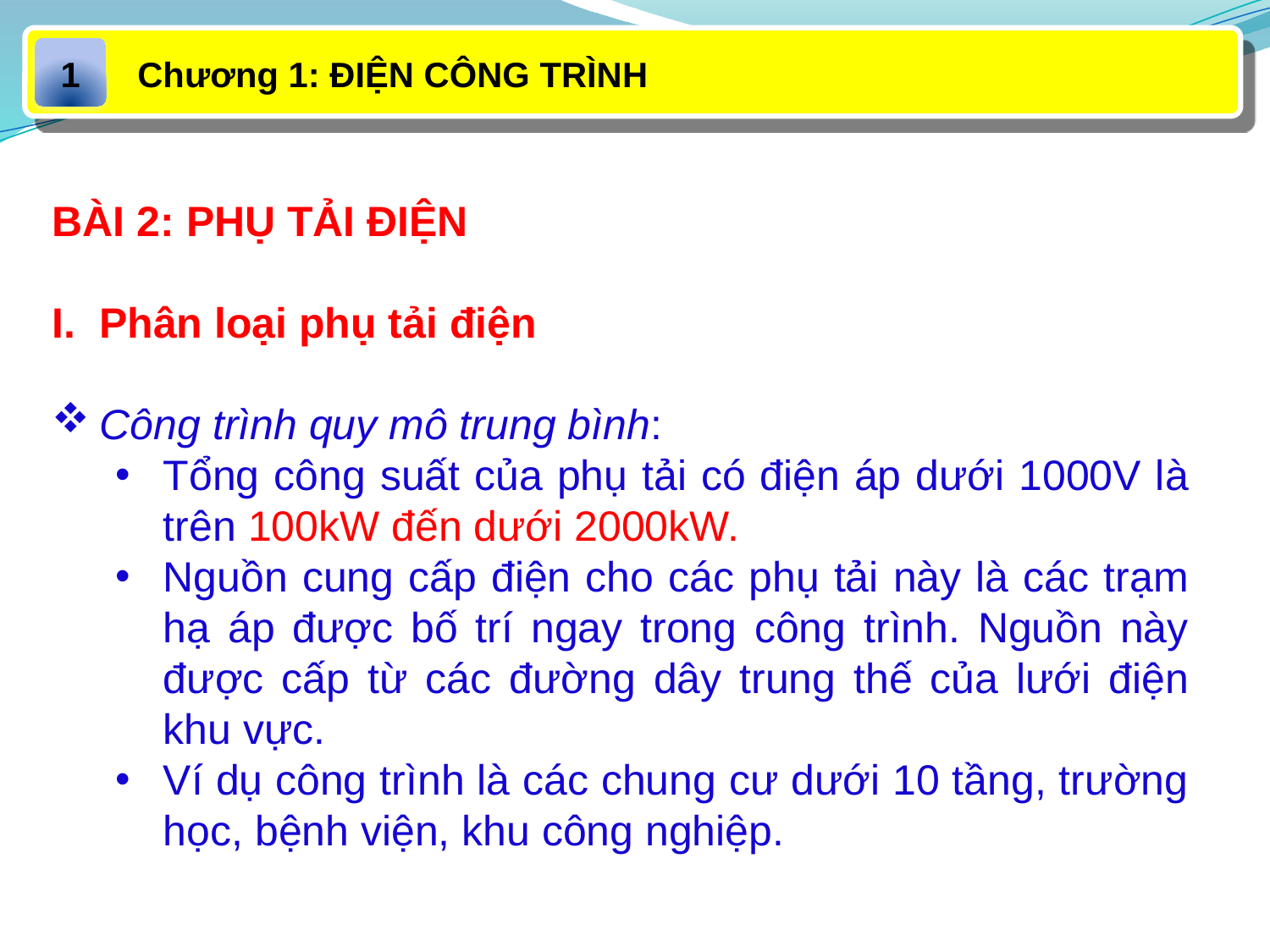

Chương 1: ĐIỆN CÔNG TRÌNH
1

BÀI 2: PHỤ TẢI ĐIỆN

I.  Phân loại phụ tải điện

Công trình quy mô trung bình:
Tổng công suất của phụ tải có điện áp dưới 1000V là trên 100kW đến dưới 2000kW.
Nguồn cung cấp điện cho các phụ tải này là các trạm hạ áp được bố trí ngay trong công trình. Nguồn này được cấp từ các đường dây trung thế của lưới điện khu vực.
Ví dụ công trình là các chung cư dưới 10 tầng, trường học, bệnh viện, khu công nghiệp.